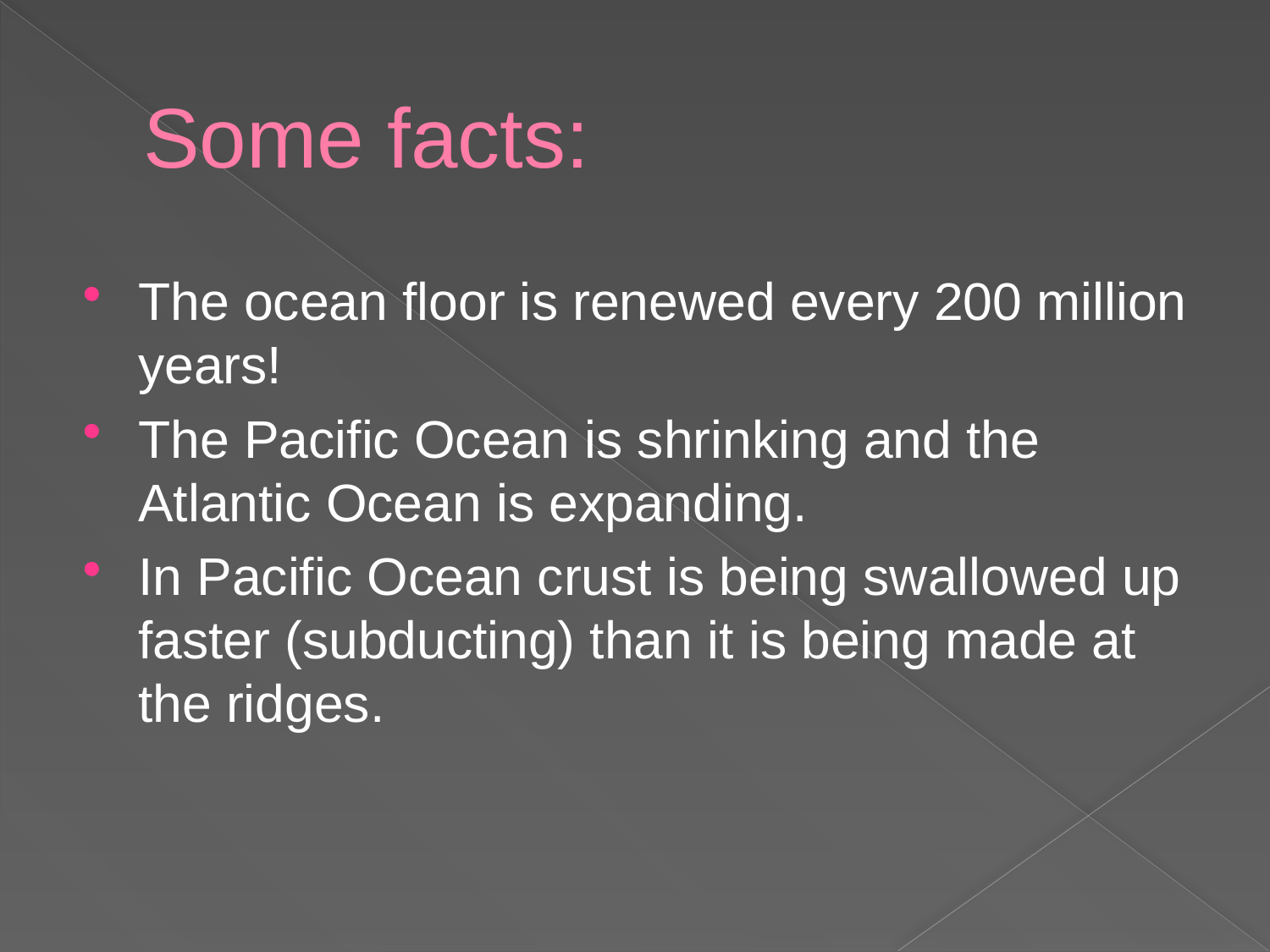

# Some facts:
The ocean floor is renewed every 200 million years!
The Pacific Ocean is shrinking and the Atlantic Ocean is expanding.
In Pacific Ocean crust is being swallowed up faster (subducting) than it is being made at the ridges.